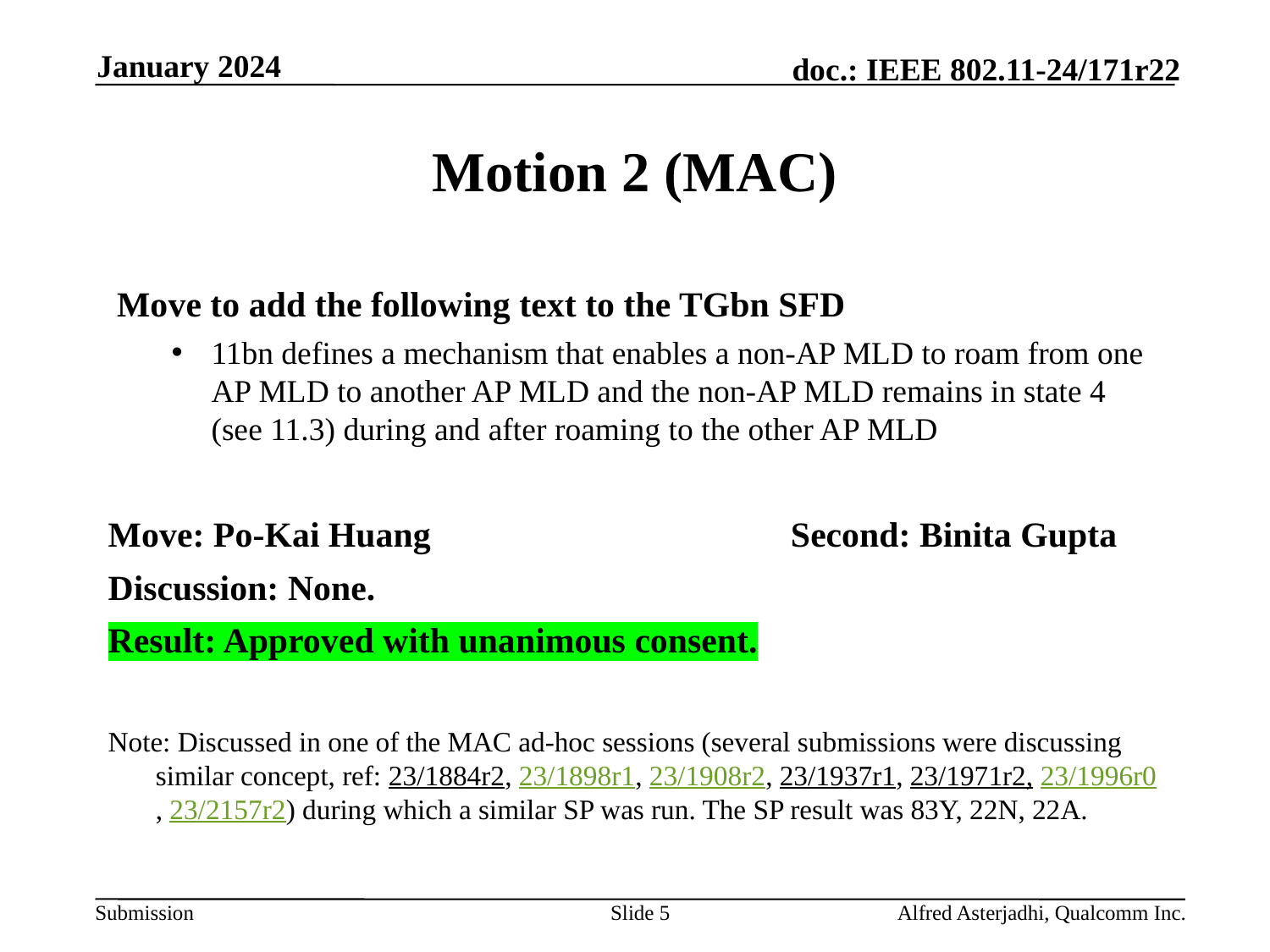

January 2024
# Motion 2 (MAC)
 Move to add the following text to the TGbn SFD
11bn defines a mechanism that enables a non-AP MLD to roam from one AP MLD to another AP MLD and the non-AP MLD remains in state 4 (see 11.3) during and after roaming to the other AP MLD

Move: Po-Kai Huang			Second: Binita Gupta
Discussion: None.
Result: Approved with unanimous consent.

Note: Discussed in one of the MAC ad-hoc sessions (several submissions were discussing similar concept, ref: 23/1884r2, 23/1898r1, 23/1908r2, 23/1937r1, 23/1971r2, 23/1996r0, 23/2157r2) during which a similar SP was run. The SP result was 83Y, 22N, 22A.
Slide 5
Alfred Asterjadhi, Qualcomm Inc.